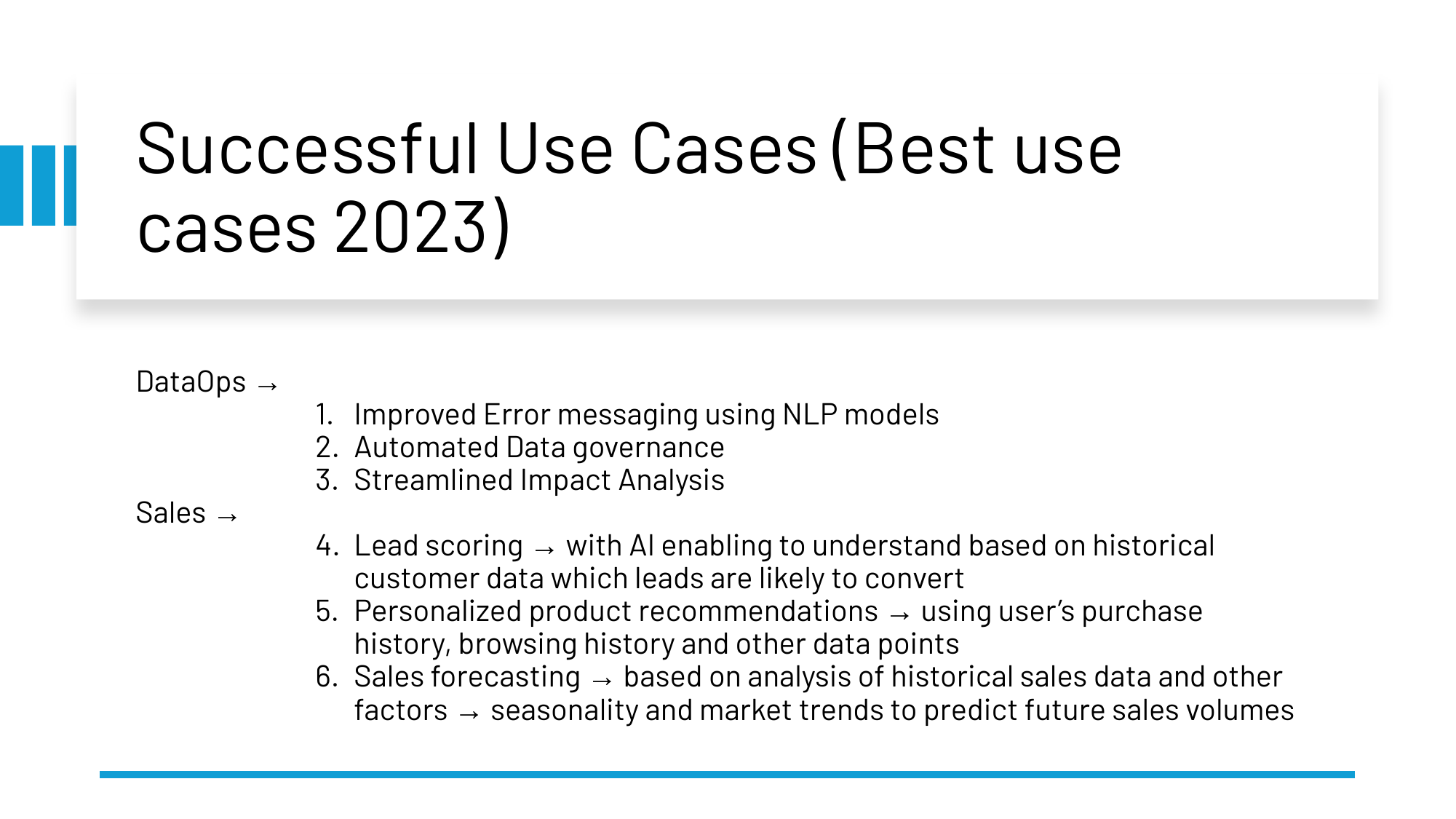

# Successful Use Cases (Best use cases 2023)

DataOps →
Improved Error messaging using NLP models
Automated Data governance
Streamlined Impact Analysis
Sales →
Lead scoring → with AI enabling to understand based on historical customer data which leads are likely to convert
Personalized product recommendations → using user’s purchase history, browsing history and other data points
Sales forecasting → based on analysis of historical sales data and other factors → seasonality and market trends to predict future sales volumes